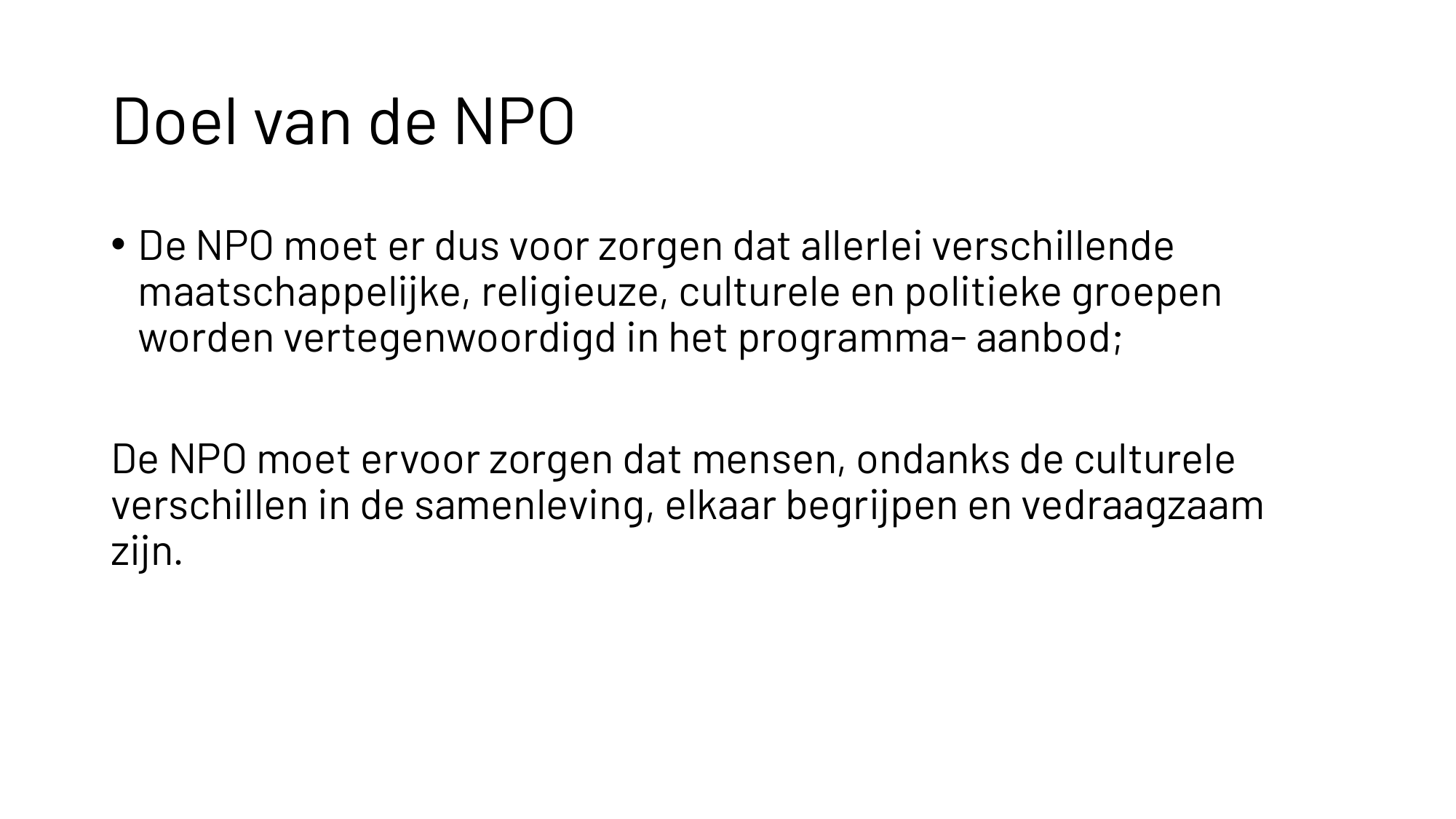

# Doel van de NPO
De NPO moet er dus voor zorgen dat allerlei verschillende maatschappelijke, religieuze, culturele en politieke groepen worden vertegenwoordigd in het programma- aanbod;

De NPO moet ervoor zorgen dat mensen, ondanks de culturele verschillen in de samenleving, elkaar begrijpen en vedraagzaam zijn.